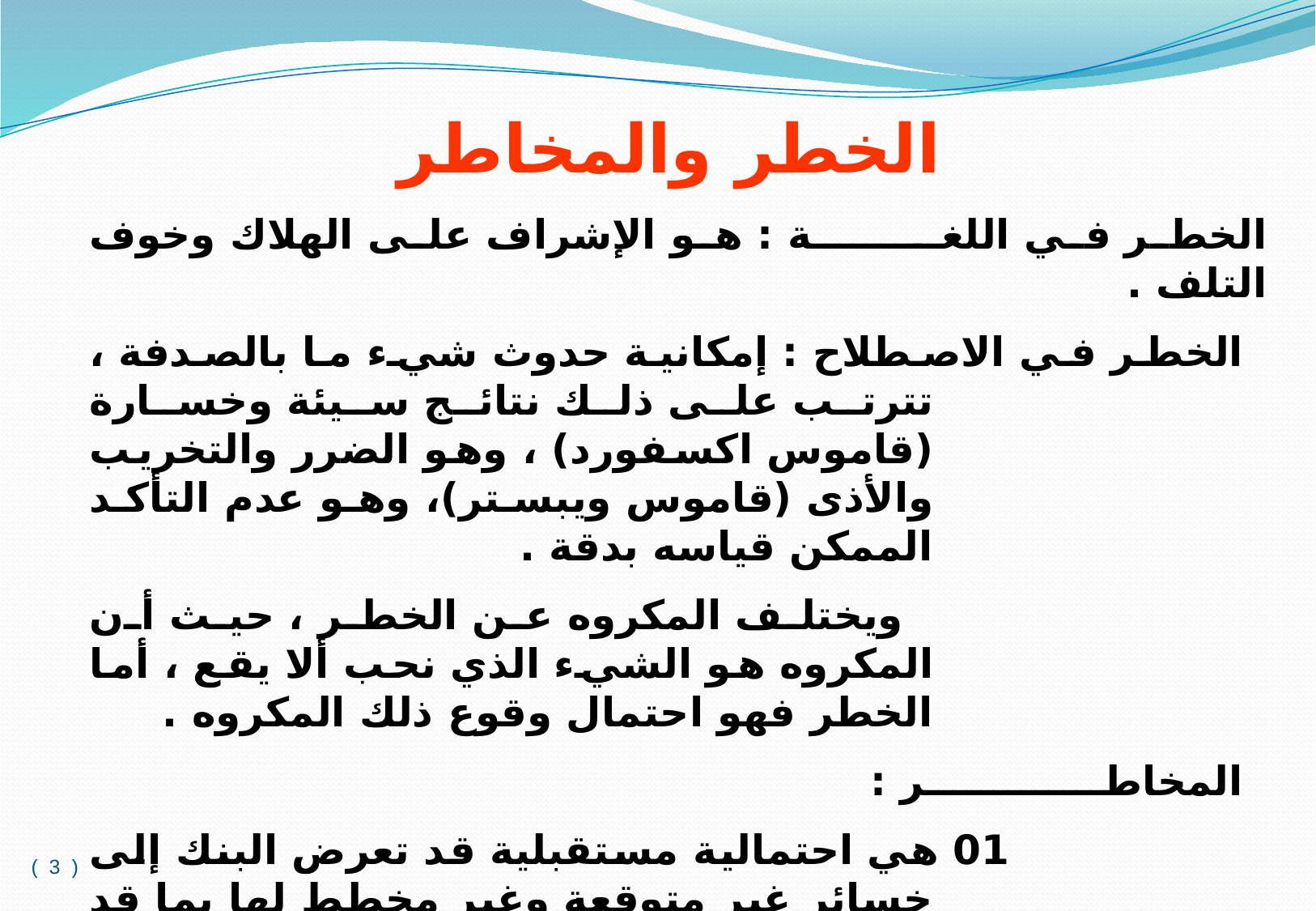

الخطر والمخاطر
الخطر في اللغــــــــة : هو الإشراف على الهلاك وخوف التلف .
الخطر في الاصطلاح : إمكانية حدوث شيء ما بالصدفة ، تترتب على ذلك نتائج سيئة وخسارة (قاموس اكسفورد) ، وهو الضرر والتخريب والأذى (قاموس ويبستر)، وهو عدم التأكد الممكن قياسه بدقة .
                        ويختلف المكروه عن الخطر ، حيث أن المكروه هو الشيء الذي نحب ألا يقع ، أما الخطر فهو احتمال وقوع ذلك المكروه .
المخاطـــــــــــــر :
01 	هي احتمالية مستقبلية قد تعرض البنك إلى خسائر غير متوقعة وغير مخطط لها بما قد يؤثر على تحقيق أهداف البنك وعلى تنفيذها بنجاح ، وقد تؤدي في حال عدم التمكن من السيطرة عليها وعلى آثارها إلى القضاء على البنك وإفلاسه .
(  3  )